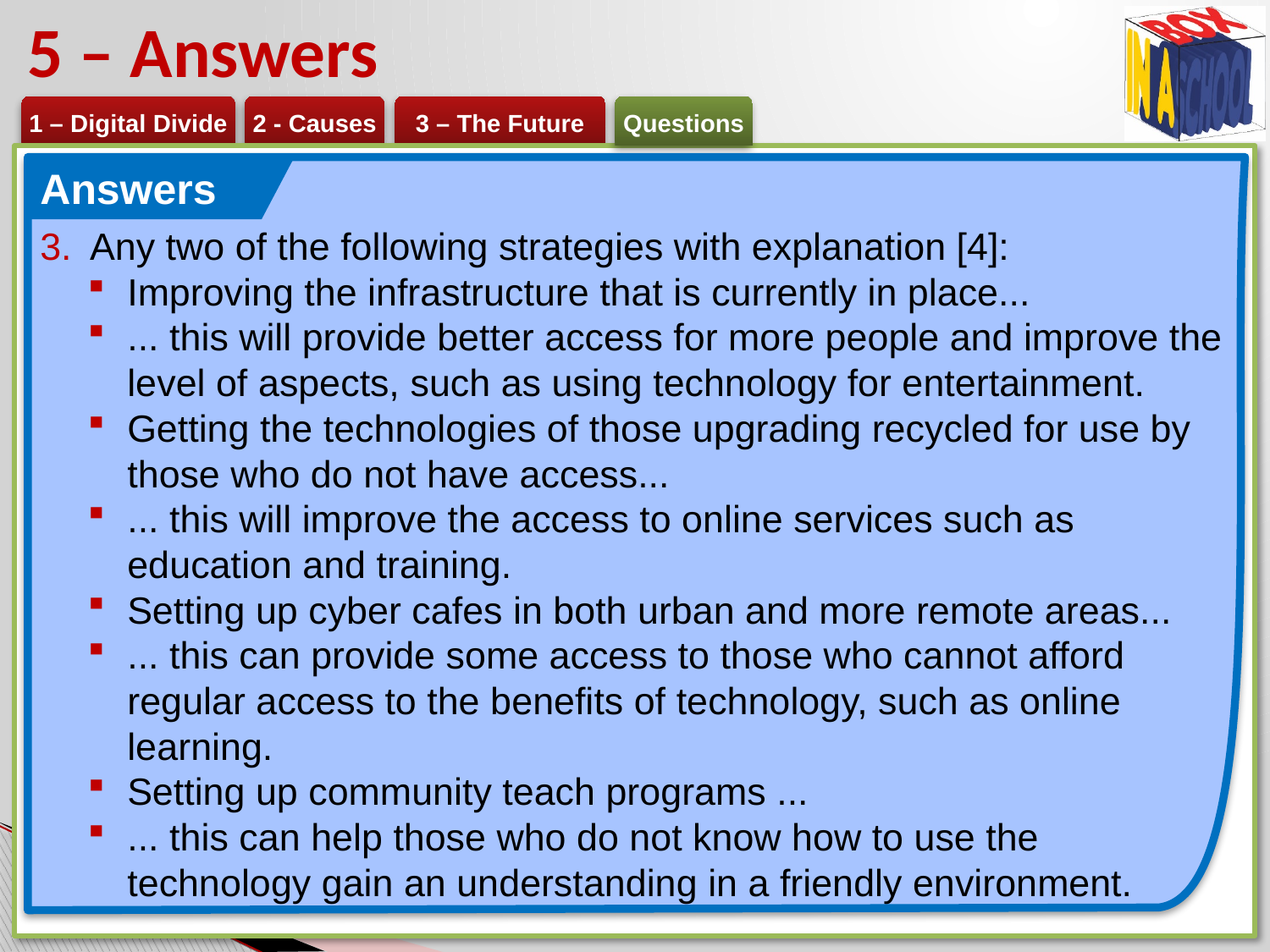

# 5 – Answers
Answers

Any two of the following strategies with explanation [4]:
Improving the infrastructure that is currently in place...
... this will provide better access for more people and improve the level of aspects, such as using technology for entertainment.
Getting the technologies of those upgrading recycled for use by those who do not have access...
... this will improve the access to online services such as education and training.
Setting up cyber cafes in both urban and more remote areas...
... this can provide some access to those who cannot afford regular access to the benefits of technology, such as online learning.
Setting up community teach programs ...
... this can help those who do not know how to use the technology gain an understanding in a friendly environment.